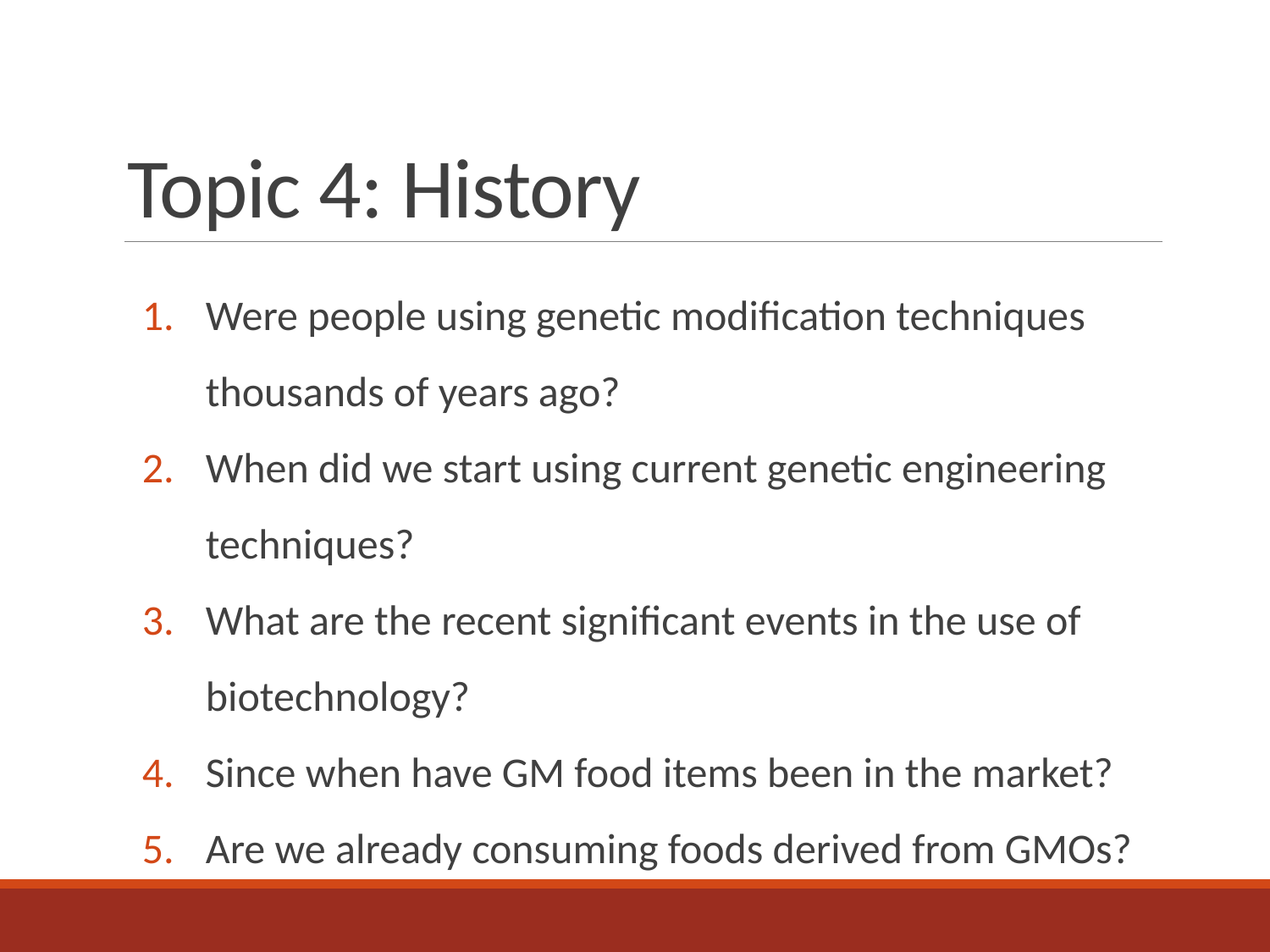

# Topic 4: History
Were people using genetic modification techniques thousands of years ago?
When did we start using current genetic engineering techniques?
What are the recent significant events in the use of biotechnology?
Since when have GM food items been in the market?
Are we already consuming foods derived from GMOs?